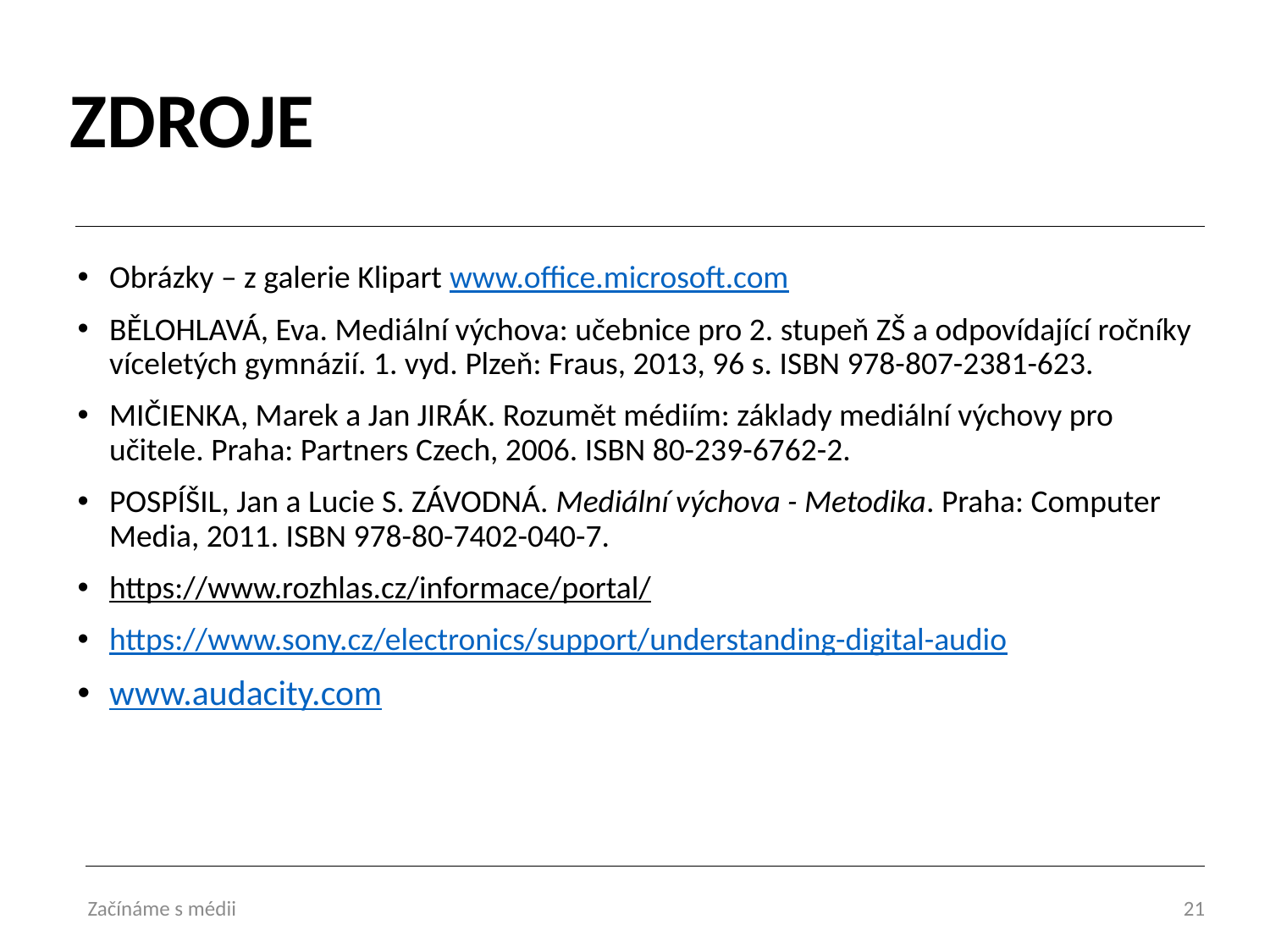

# ZDROJE
Obrázky – z galerie Klipart www.office.microsoft.com
BĚLOHLAVÁ, Eva. Mediální výchova: učebnice pro 2. stupeň ZŠ a odpovídající ročníky víceletých gymnázií. 1. vyd. Plzeň: Fraus, 2013, 96 s. ISBN 978-807-2381-623.
MIČIENKA, Marek a Jan JIRÁK. Rozumět médiím: základy mediální výchovy pro učitele. Praha: Partners Czech, 2006. ISBN 80-239-6762-2.
POSPÍŠIL, Jan a Lucie S. ZÁVODNÁ. Mediální výchova - Metodika. Praha: Computer Media, 2011. ISBN 978-80-7402-040-7.
https://www.rozhlas.cz/informace/portal/
https://www.sony.cz/electronics/support/understanding-digital-audio
www.audacity.com

Začínáme s médii
21